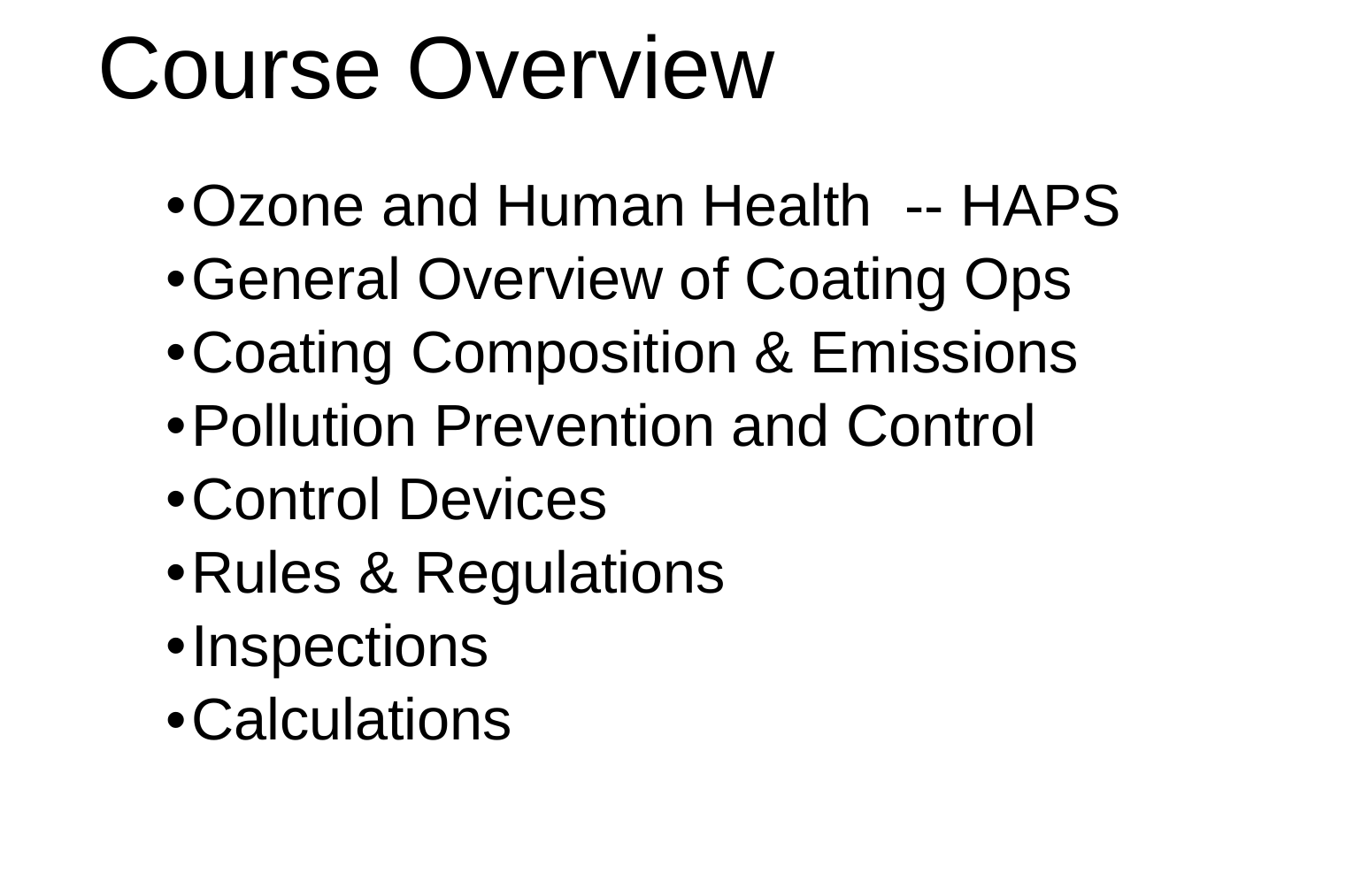

# Course Overview
Ozone and Human Health  -- HAPS
General Overview of Coating Ops
Coating Composition & Emissions
Pollution Prevention and Control
Control Devices
Rules & Regulations
Inspections
Calculations